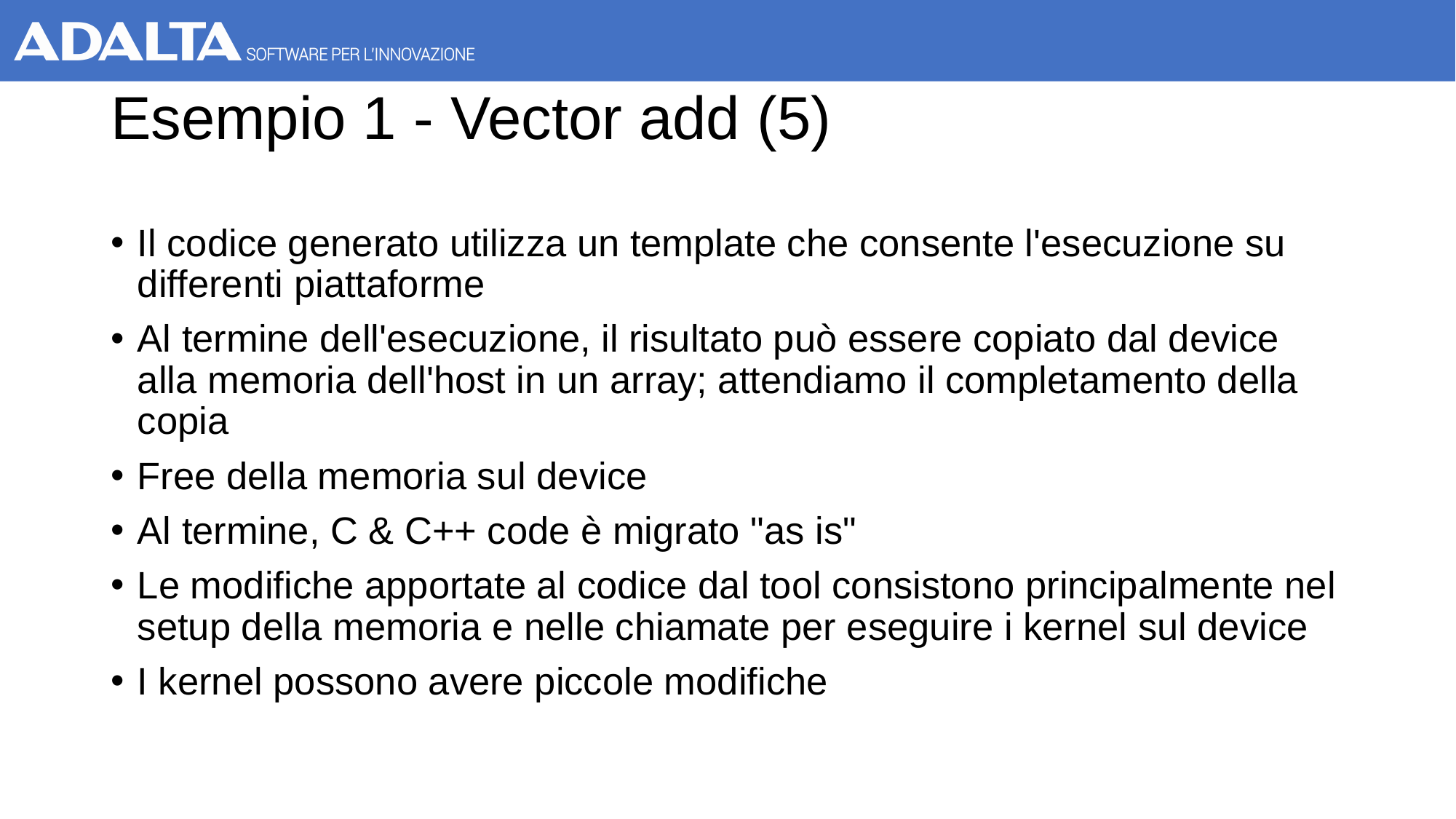

# Esempio 1 - Vector add (5)
Il codice generato utilizza un template che consente l'esecuzione su differenti piattaforme
Al termine dell'esecuzione, il risultato può essere copiato dal device alla memoria dell'host in un array; attendiamo il completamento della copia
Free della memoria sul device
Al termine, C & C++ code è migrato "as is"
Le modifiche apportate al codice dal tool consistono principalmente nel setup della memoria e nelle chiamate per eseguire i kernel sul device
I kernel possono avere piccole modifiche